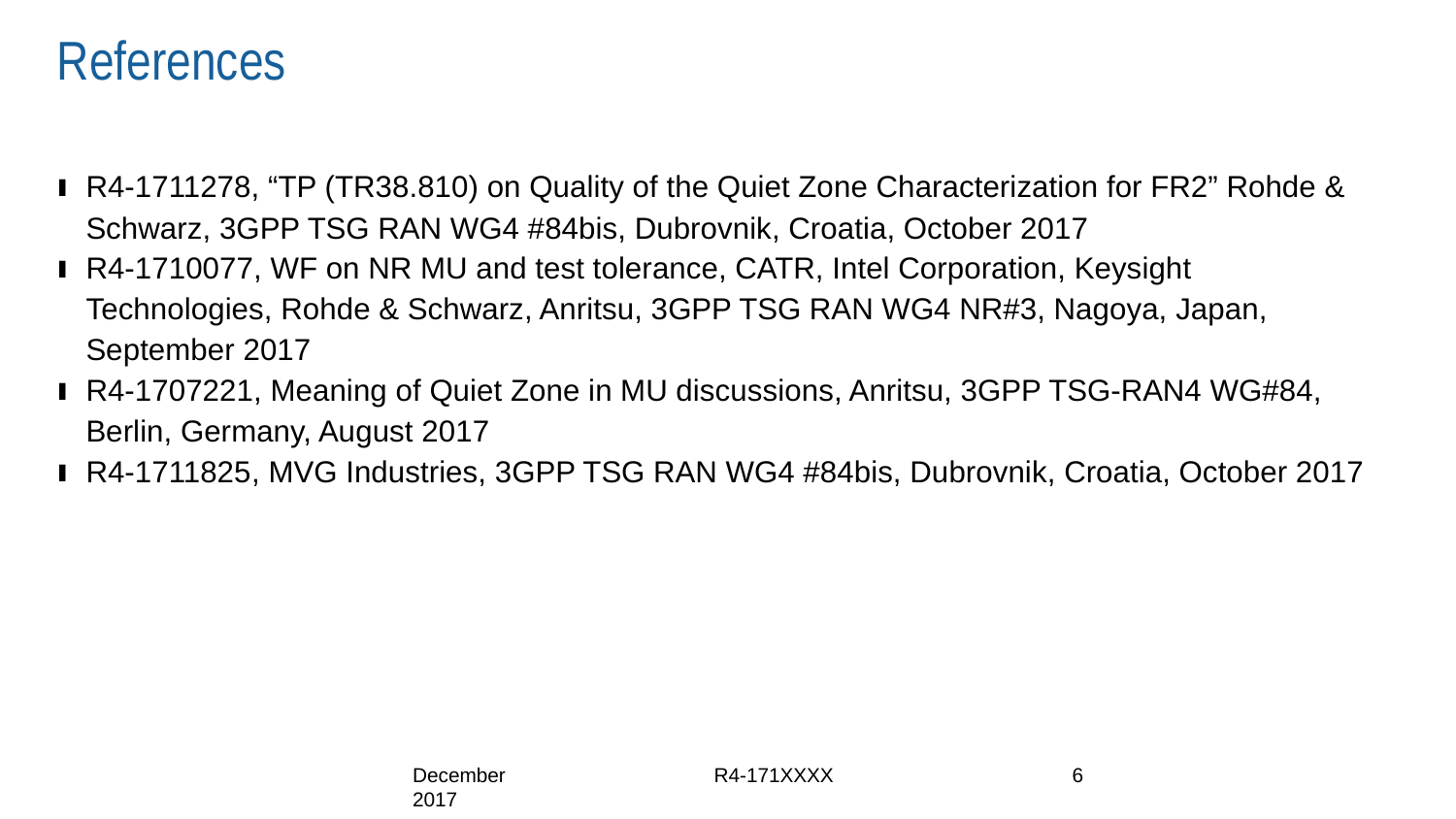

# References
R4-1711278, “TP (TR38.810) on Quality of the Quiet Zone Characterization for FR2” Rohde & Schwarz, 3GPP TSG RAN WG4 #84bis, Dubrovnik, Croatia, October 2017
R4-1710077, WF on NR MU and test tolerance, CATR, Intel Corporation, Keysight Technologies, Rohde & Schwarz, Anritsu, 3GPP TSG RAN WG4 NR#3, Nagoya, Japan, September 2017
R4-1707221, Meaning of Quiet Zone in MU discussions, Anritsu, 3GPP TSG-RAN4 WG#84, Berlin, Germany, August 2017
R4-1711825, MVG Industries, 3GPP TSG RAN WG4 #84bis, Dubrovnik, Croatia, October 2017

December 2017
R4-171XXXX
6